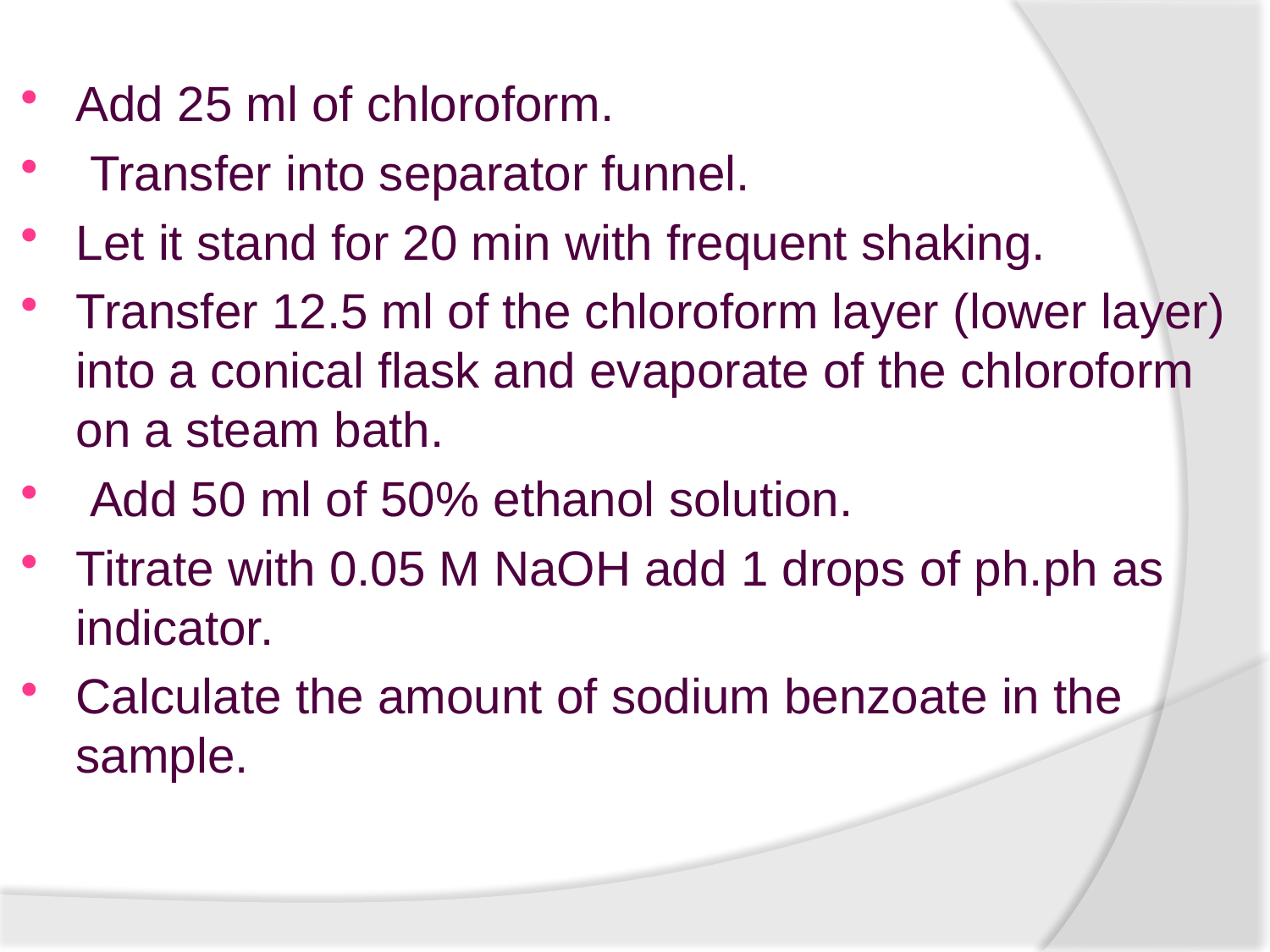

Add 25 ml of chloroform.
 Transfer into separator funnel.
Let it stand for 20 min with frequent shaking.
Transfer 12.5 ml of the chloroform layer (lower layer) into a conical flask and evaporate of the chloroform on a steam bath.
 Add 50 ml of 50% ethanol solution.
Titrate with 0.05 M NaOH add 1 drops of ph.ph as indicator.
Calculate the amount of sodium benzoate in the sample.